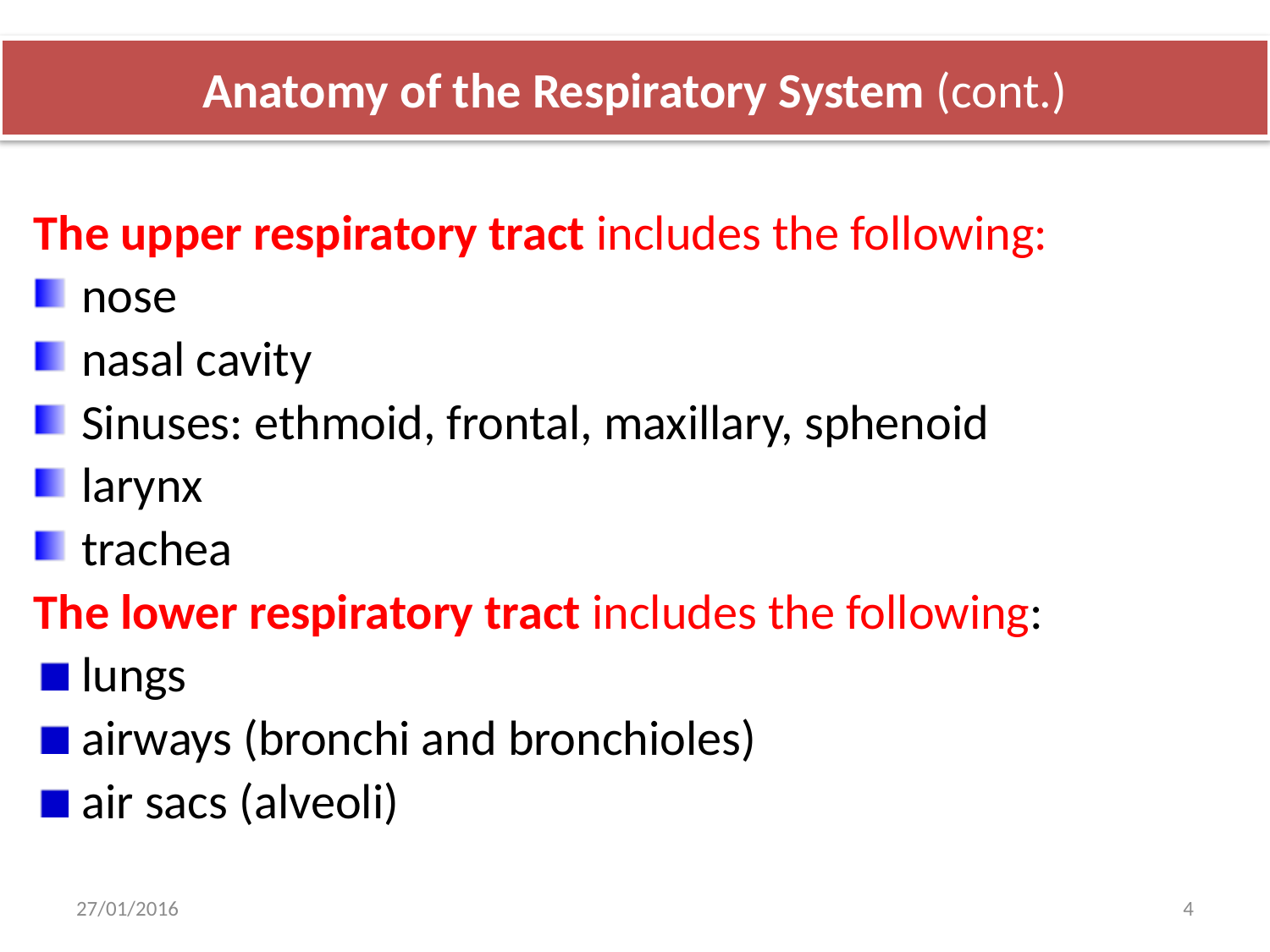

# Anatomy of the Respiratory System (cont.)
The upper respiratory tract includes the following:
nose
nasal cavity
Sinuses: ethmoid, frontal, maxillary, sphenoid
larynx
trachea
The lower respiratory tract includes the following:
lungs
airways (bronchi and bronchioles)
air sacs (alveoli)

27/01/2016
4